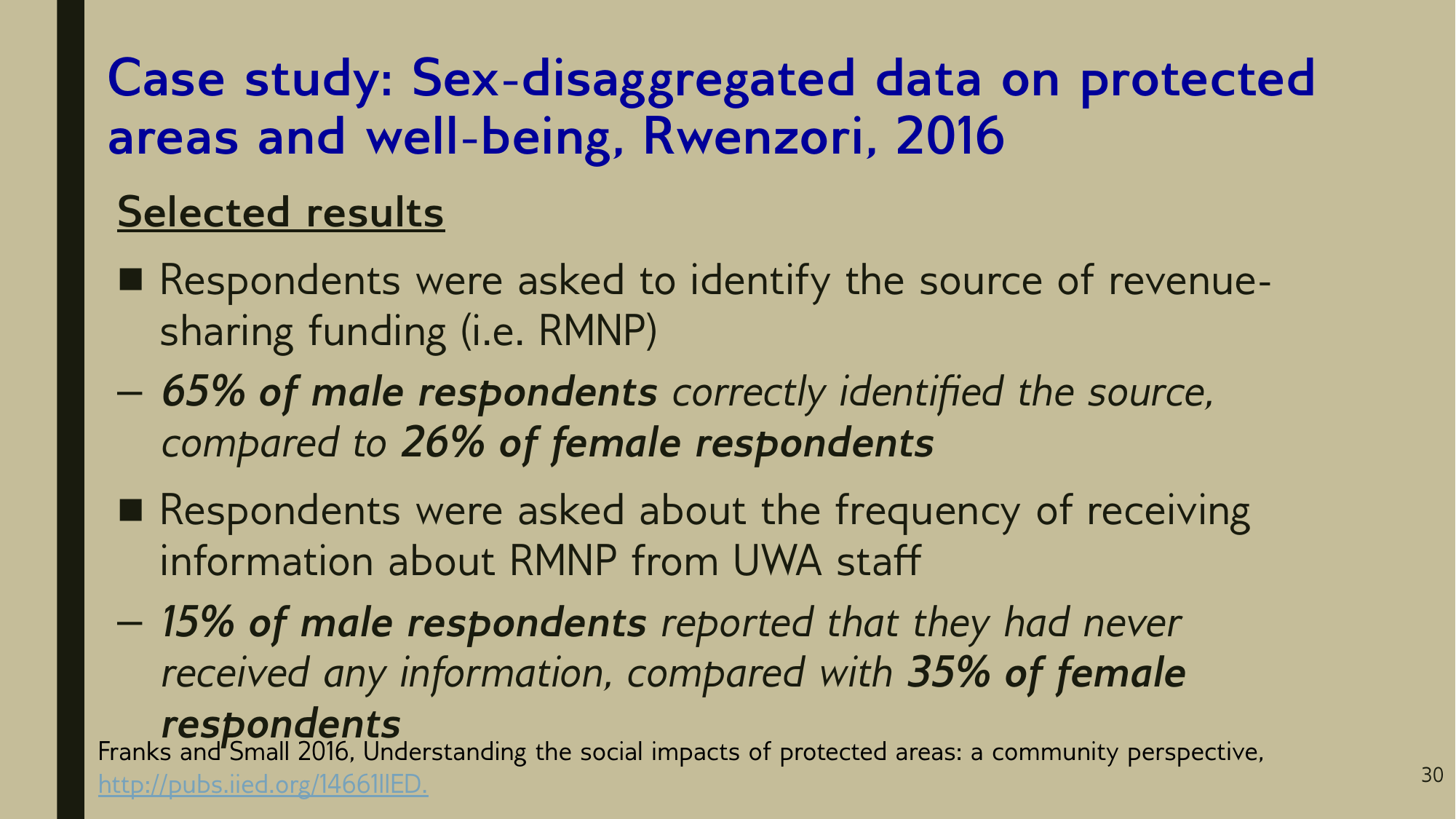

# Case study: Sex-disaggregated data on protected areas and well-being, Rwenzori, 2016
Selected results
Respondents were asked to identify the source of revenue-sharing funding (i.e. RMNP)
65% of male respondents correctly identified the source, compared to 26% of female respondents
Respondents were asked about the frequency of receiving information about RMNP from UWA staff
15% of male respondents reported that they had never received any information, compared with 35% of female respondents

Franks and Small 2016, Understanding the social impacts of protected areas: a community perspective, http://pubs.iied.org/14661IIED.
30